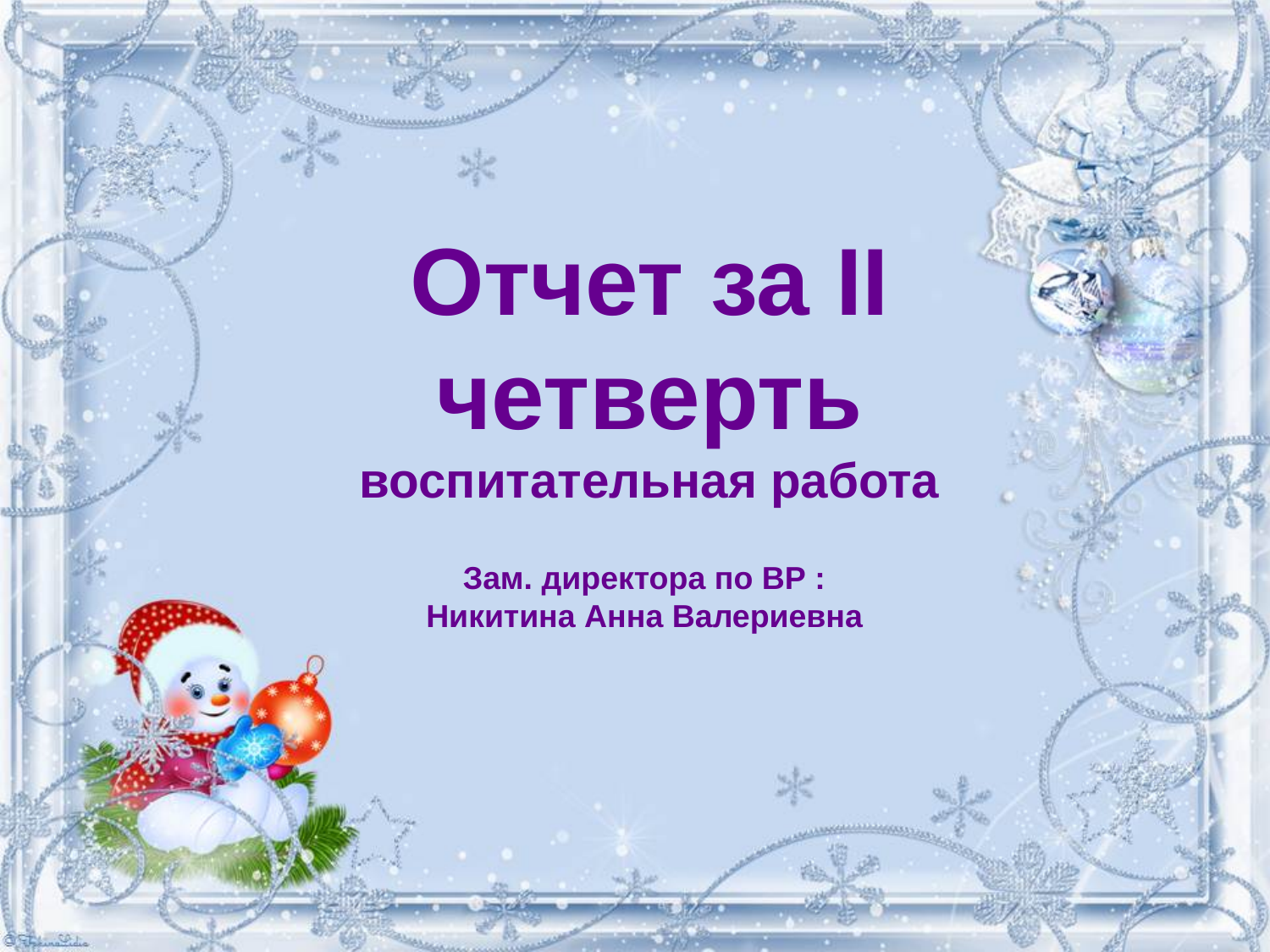

Отчет за II четверть
воспитательная работа
Зам. директора по ВР :
Никитина Анна Валериевна